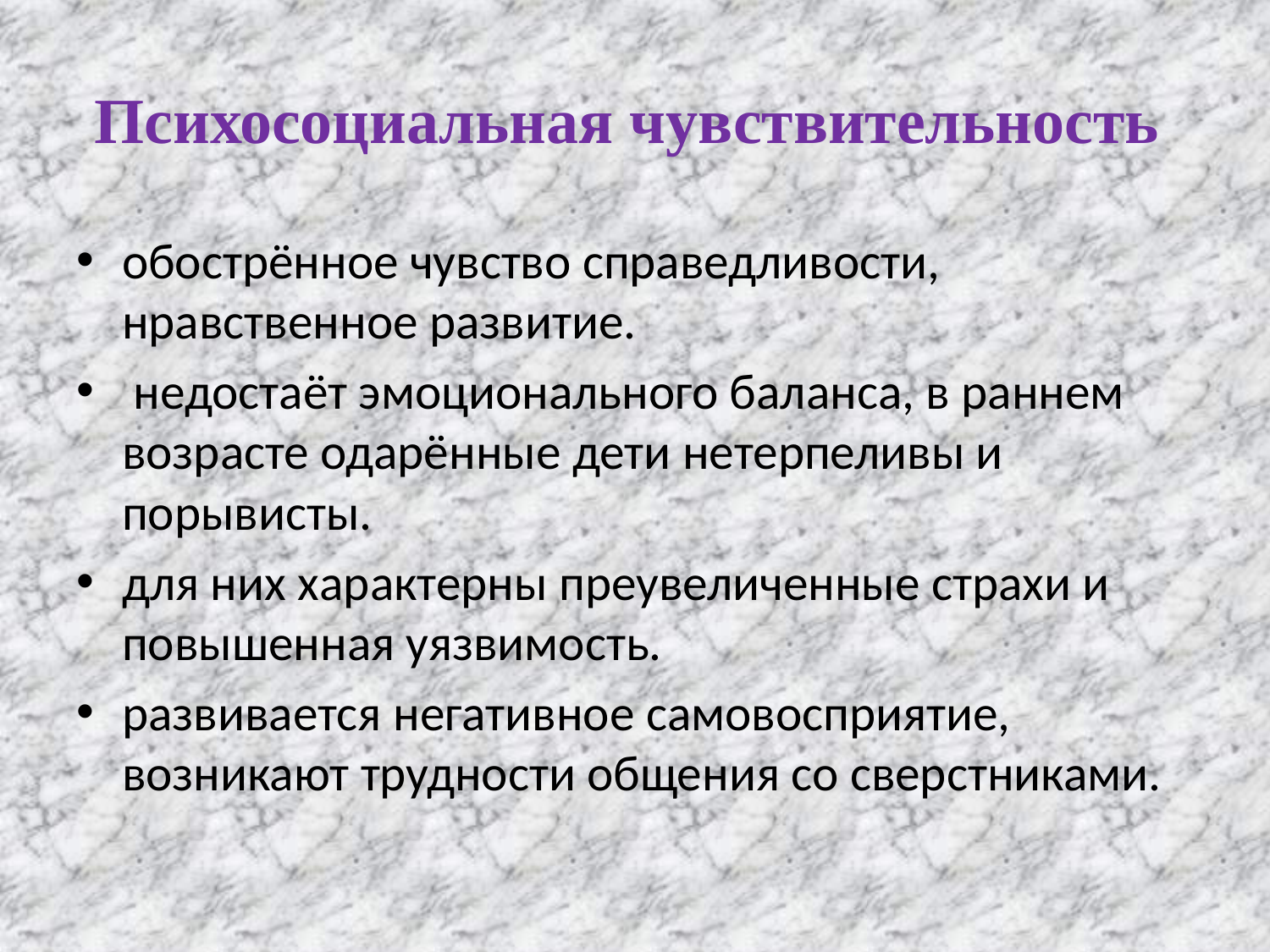

# Психосоциальная чувствительность
обострённое чувство справедливости, нравственное развитие.
 недостаёт эмоционального баланса, в раннем возрасте одарённые дети нетерпеливы и порывисты.
для них характерны преувеличенные страхи и повышенная уязвимость.
развивается негативное самовосприятие, возникают трудности общения со сверстниками.